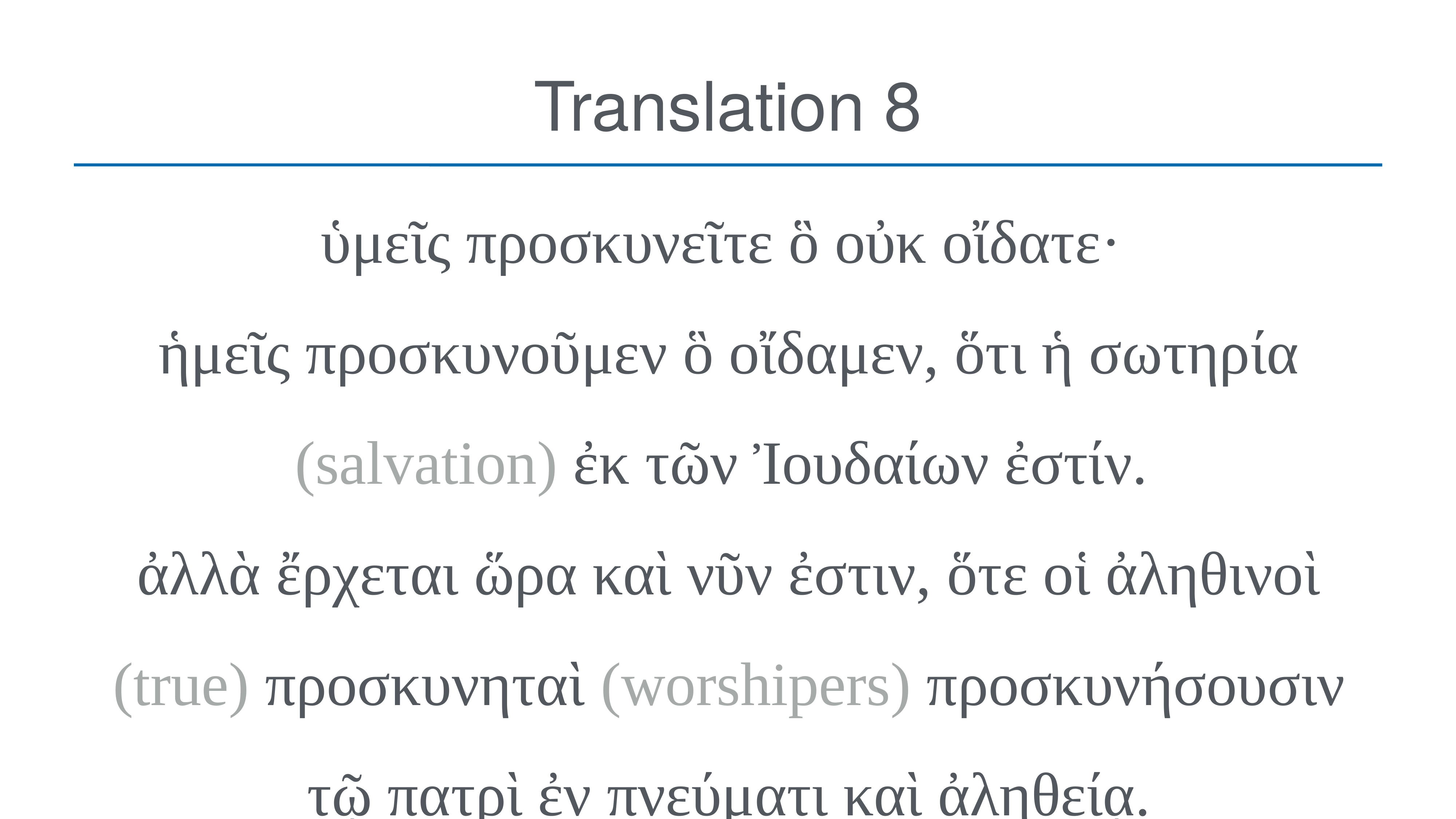

# Translation 8
ὑμεῖς προσκυνεῖτε ὃ οὐκ οἴδατε·
ἡμεῖς προσκυνοῦμεν ὃ οἴδαμεν, ὅτι ἡ σωτηρία (salvation) ἐκ τῶν Ἰουδαίων ἐστίν.
ἀλλὰ ἔρχεται ὥρα καὶ νῦν ἐστιν, ὅτε οἱ ἀληθινοὶ (true) προσκυνηταὶ (worshipers) προσκυνήσουσιν τῷ πατρὶ ἐν πνεύματι καὶ ἀληθείᾳ.